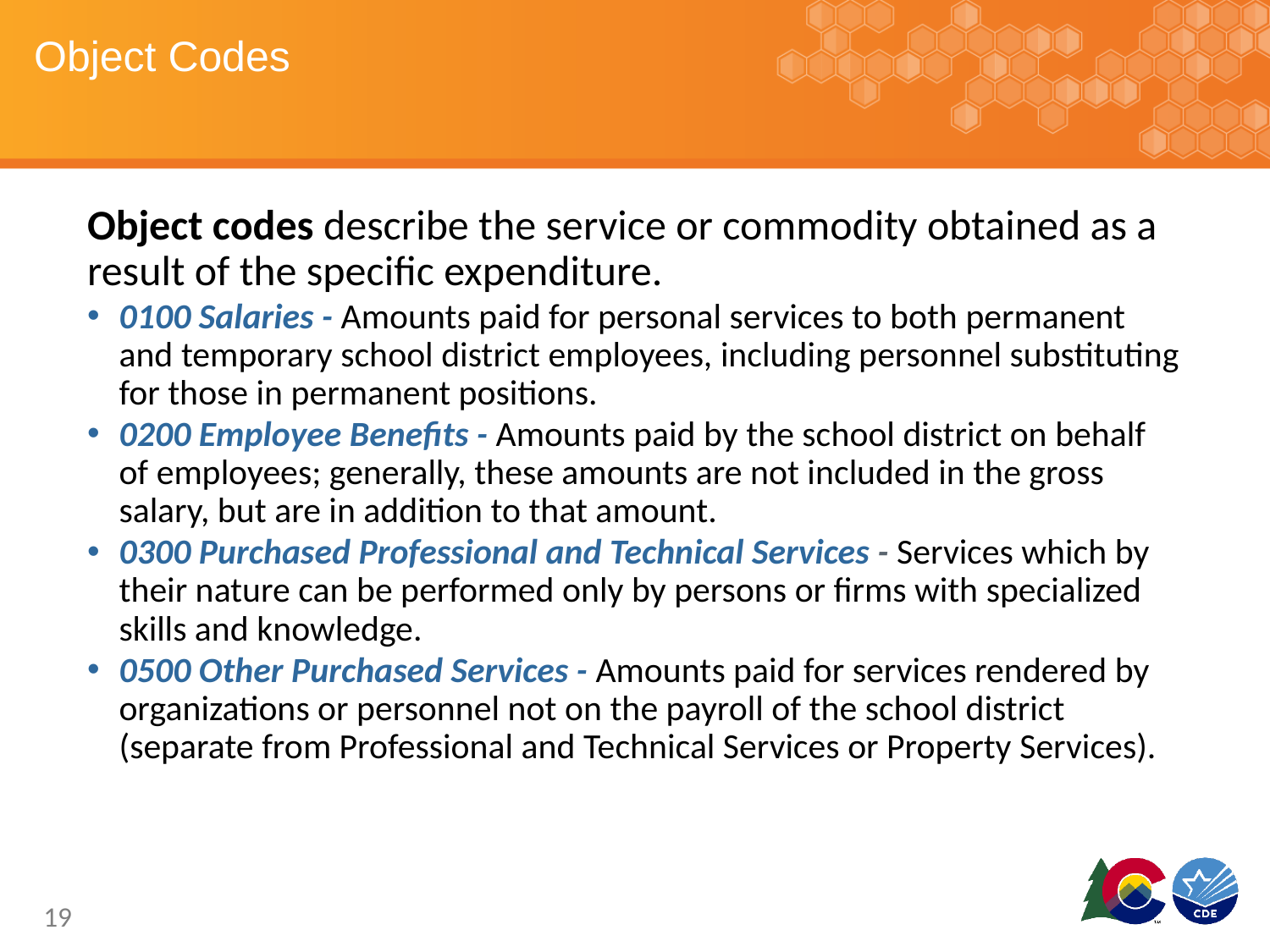

# Object Codes
Object codes describe the service or commodity obtained as a result of the specific expenditure.
0100 Salaries - Amounts paid for personal services to both permanent and temporary school district employees, including personnel substituting for those in permanent positions.
0200 Employee Benefits - Amounts paid by the school district on behalf of employees; generally, these amounts are not included in the gross salary, but are in addition to that amount.
0300 Purchased Professional and Technical Services - Services which by their nature can be performed only by persons or firms with specialized skills and knowledge.
0500 Other Purchased Services - Amounts paid for services rendered by organizations or personnel not on the payroll of the school district (separate from Professional and Technical Services or Property Services).
19